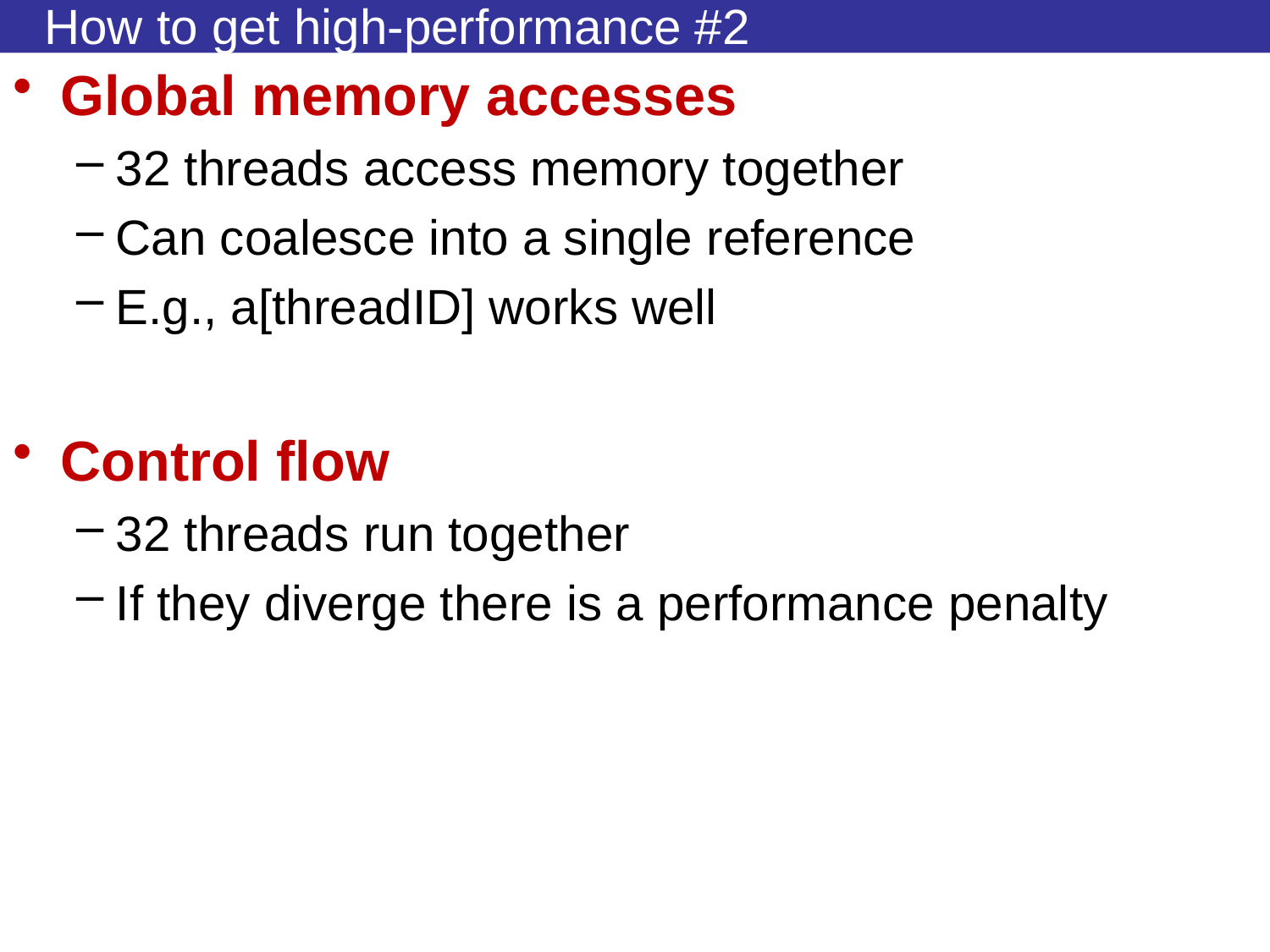

# How to get high-performance #2
Global memory accesses
32 threads access memory together
Can coalesce into a single reference
E.g., a[threadID] works well

Control flow
32 threads run together
If they diverge there is a performance penalty